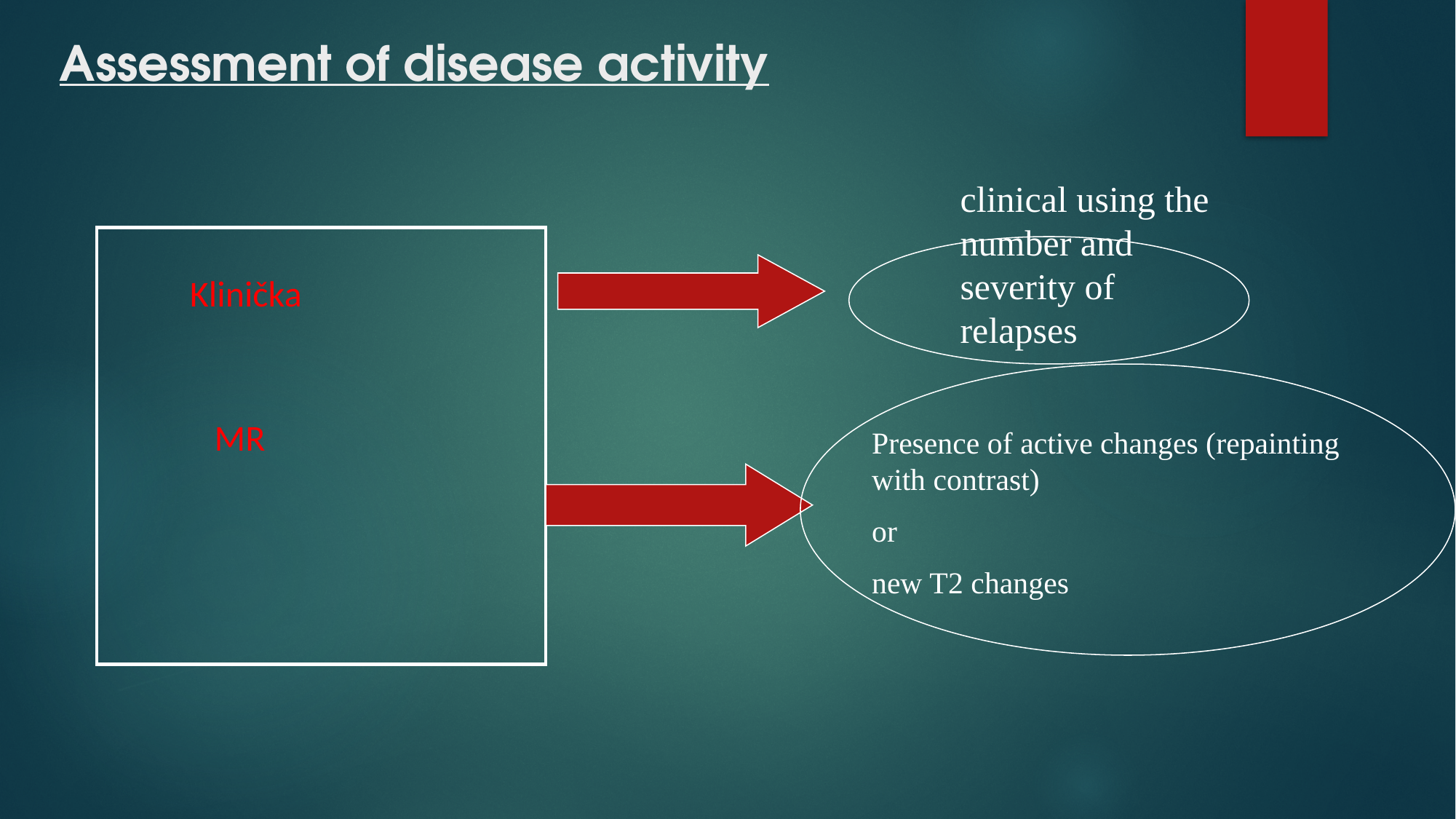

# Assessment of disease activity
clinical using the number and severity of relapses

| Klinička MR |
| --- |

Presence of active changes (repainting with contrast)
or
new T2 changes